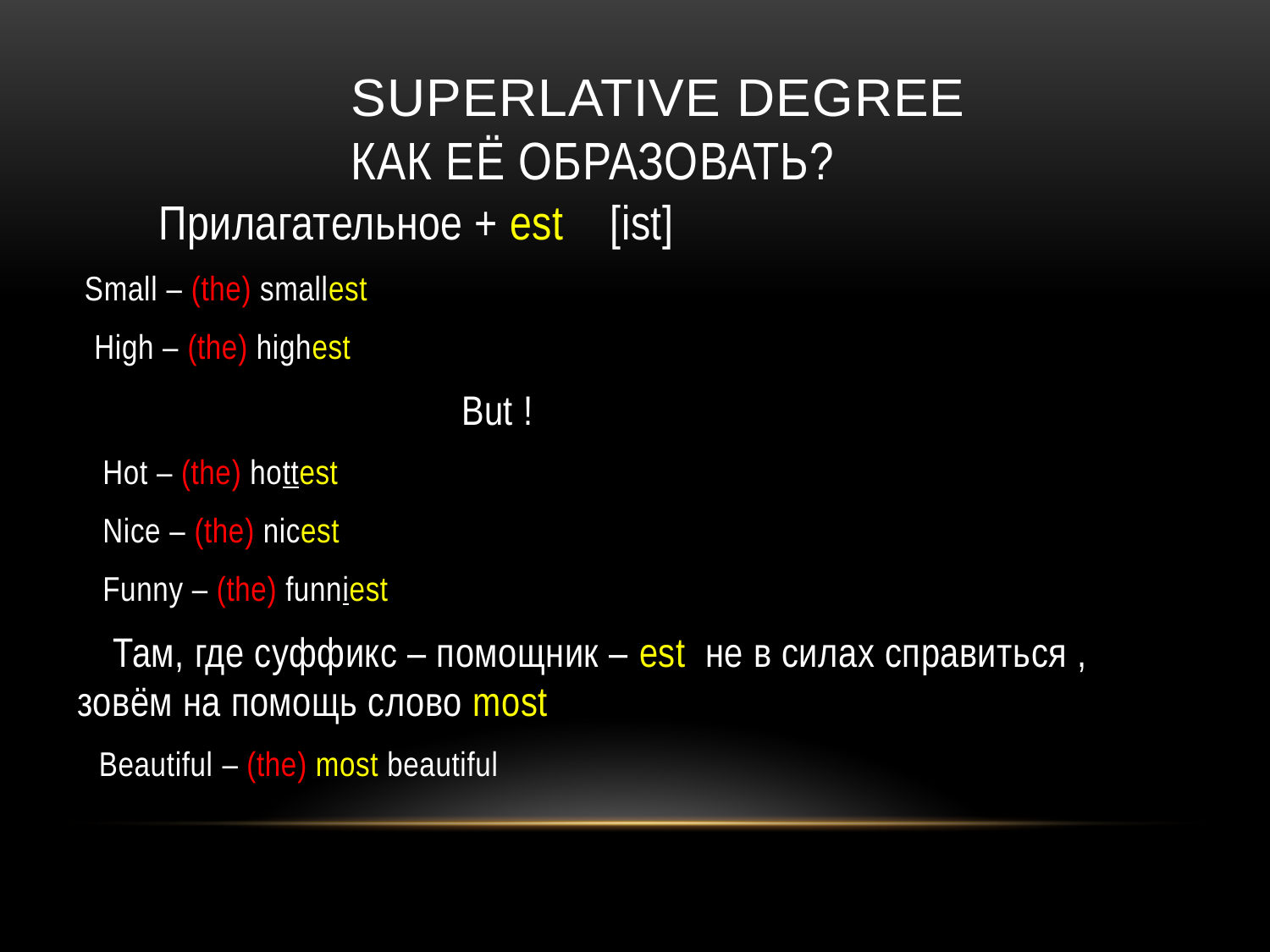

# Superlative degree как её образовать?
       Прилагательное + est    [ist]
 Small – (the) smallest
  High – (the) highest
                                                      But !
   Hot – (the) hottest
   Nice – (the) nicest
   Funny – (the) funniest
     Там, где суффикс – помощник – est  не в силах справиться , зовём на помощь слово most
   Beautiful – (the) most beautiful